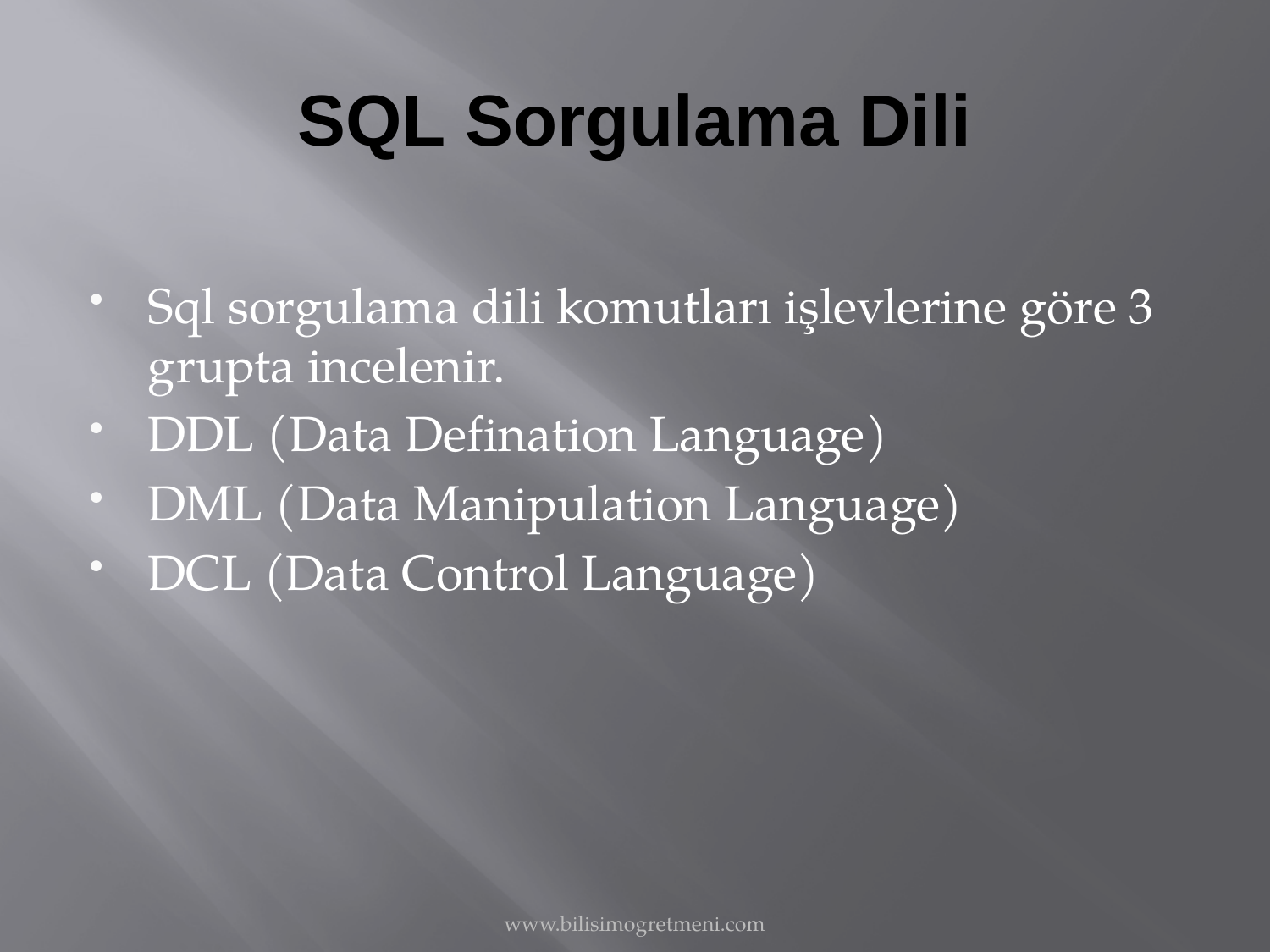

# SQL Sorgulama Dili
Sql sorgulama dili komutları işlevlerine göre 3 grupta incelenir.
DDL (Data Defination Language)
DML (Data Manipulation Language)
DCL (Data Control Language)
www.bilisimogretmeni.com